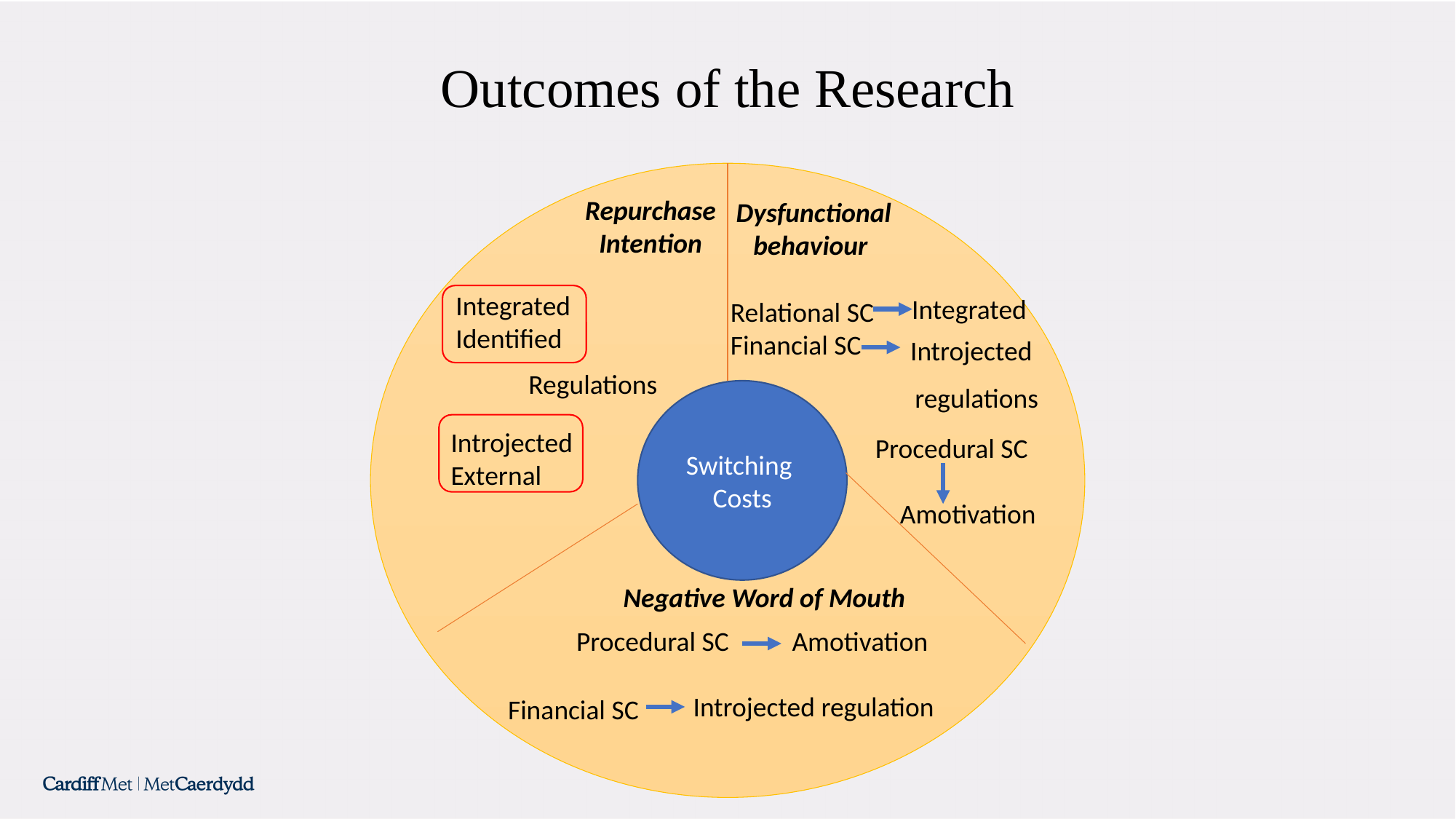

Outcomes of the Research
RWE
Repurchase
Intention
Dysfunctional behaviour
Integrated
Identified

Integrated

Relational SC
Financial SC
Introjected
Regulations
regulations
Switching
Costs

Introjected
External

Procedural SC

    Amotivation
Negative Word of Mouth
Procedural SC
                Amotivation

Introjected regulation
Financial SC